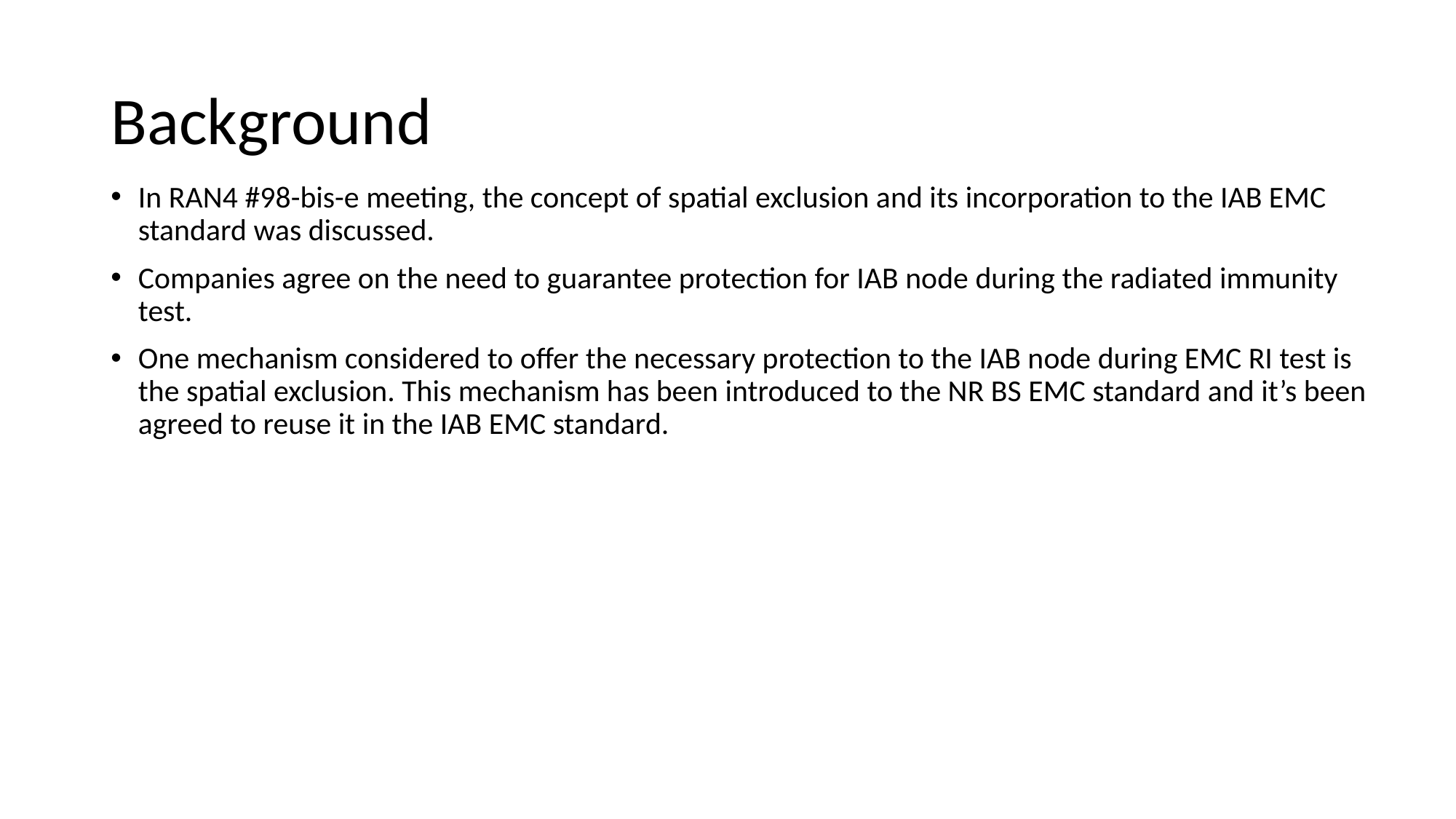

# Background
In RAN4 #98-bis-e meeting, the concept of spatial exclusion and its incorporation to the IAB EMC standard was discussed.
Companies agree on the need to guarantee protection for IAB node during the radiated immunity test.
One mechanism considered to offer the necessary protection to the IAB node during EMC RI test is the spatial exclusion. This mechanism has been introduced to the NR BS EMC standard and it’s been agreed to reuse it in the IAB EMC standard.